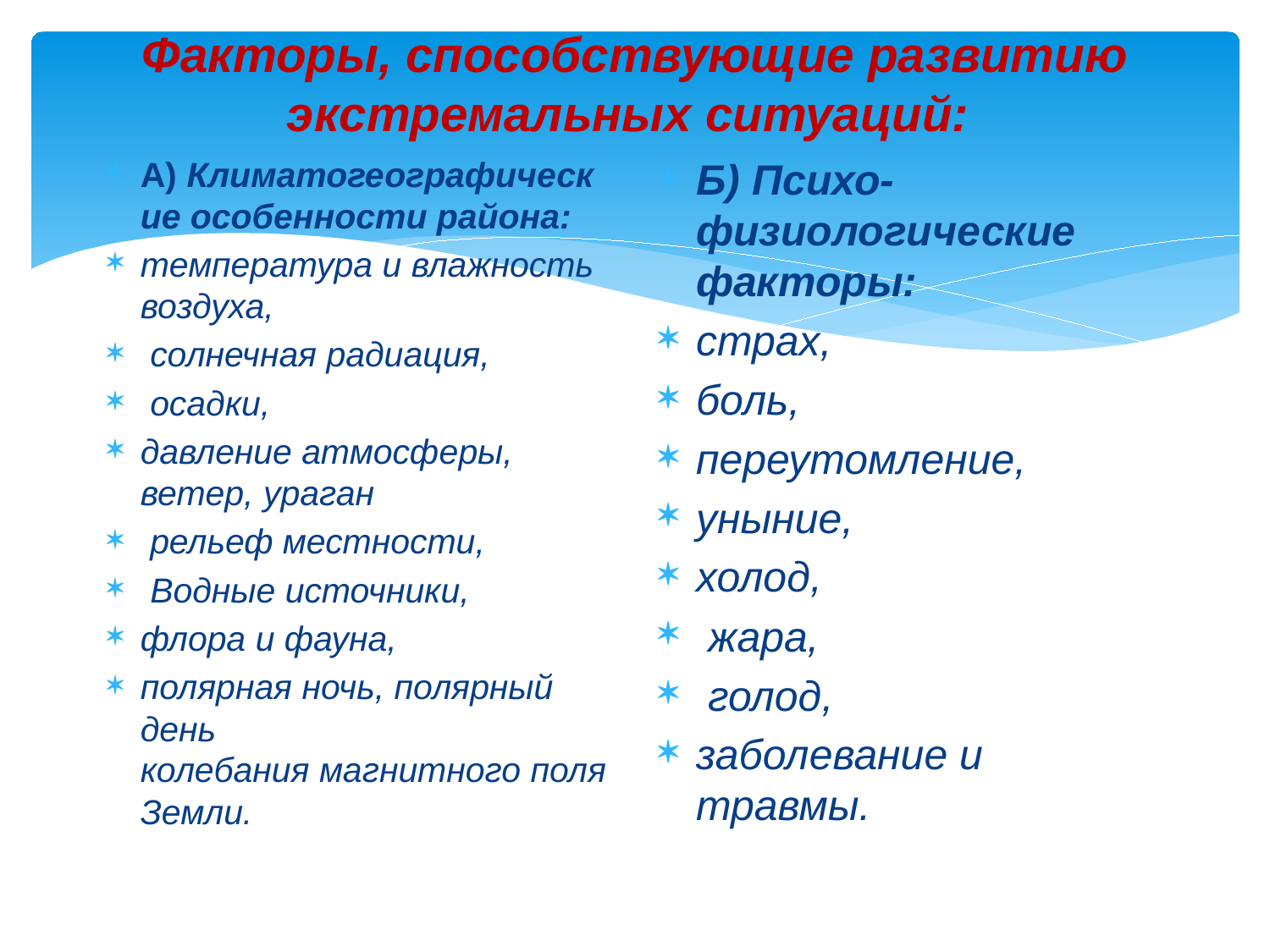

# Факторы, способствующие развитию экстремальных ситуаций:
А) Климатогеографические особенности района:
температура и влажность воздуха,
 солнечная радиация,
 осадки,
давление атмосферы, ветер, ураган
 рельеф местности,
 Водные источники,
флора и фауна,
полярная ночь, полярный день 
колебания магнитного поля Земли.

Б) Психо-физиологические факторы:
страх,
боль,
переутомление,
уныние,
холод,
 жара,
 голод,
заболевание и травмы.